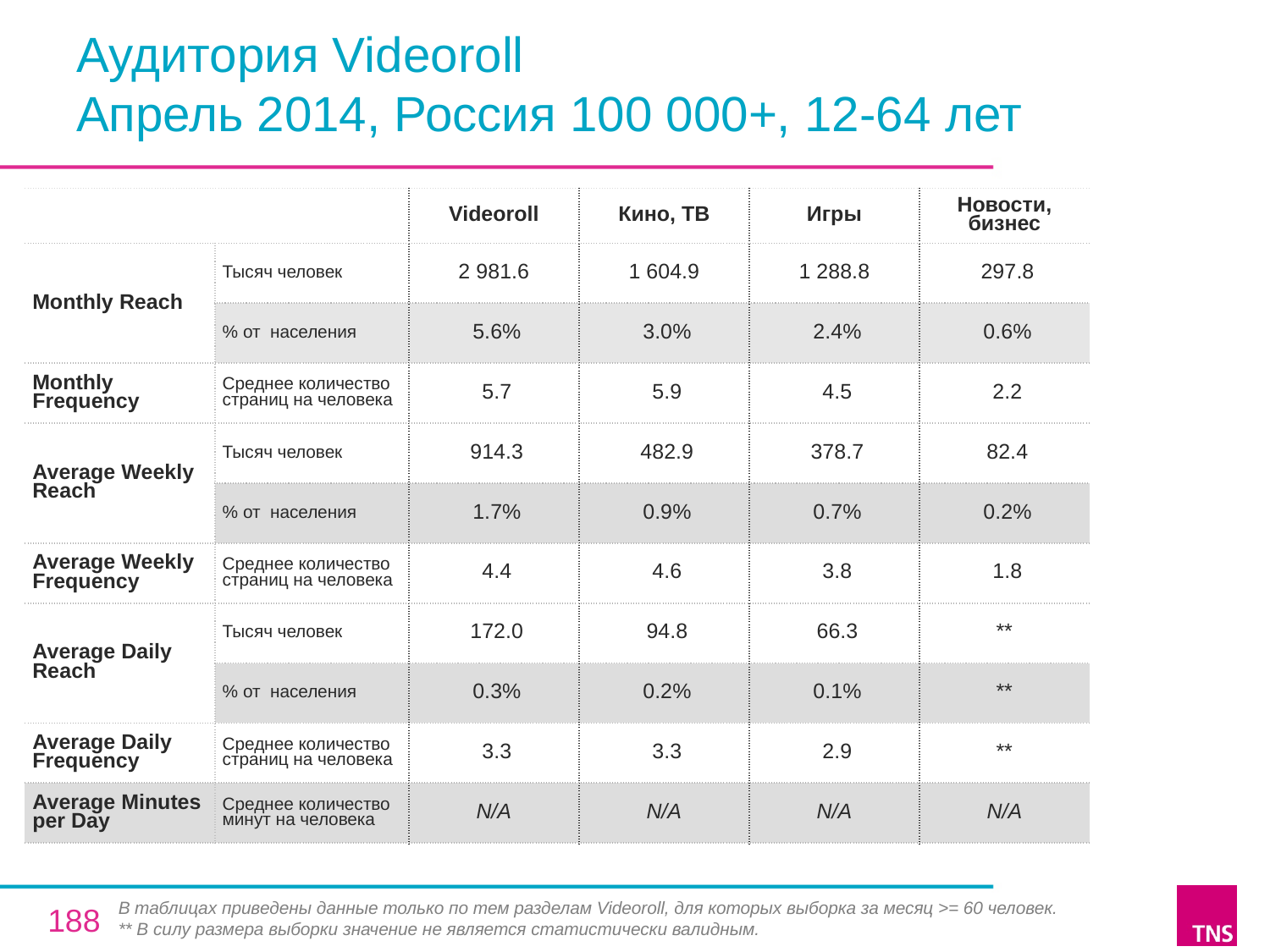

# Аудитория Videoroll Апрель 2014, Россия 100 000+, 12-64 лет
|  |  | Videoroll | Кино, ТВ | Игры | Новости, бизнес |
| --- | --- | --- | --- | --- | --- |
| Monthly Reach | Тысяч человек | 2 981.6 | 1 604.9 | 1 288.8 | 297.8 |
|  | % от населения | 5.6% | 3.0% | 2.4% | 0.6% |
| Monthly Frequency | Среднее количество страниц на человека | 5.7 | 5.9 | 4.5 | 2.2 |
| Average Weekly Reach | Тысяч человек | 914.3 | 482.9 | 378.7 | 82.4 |
|  | % от населения | 1.7% | 0.9% | 0.7% | 0.2% |
| Average Weekly Frequency | Среднее количество страниц на человека | 4.4 | 4.6 | 3.8 | 1.8 |
| Average Daily Reach | Тысяч человек | 172.0 | 94.8 | 66.3 | \*\* |
|  | % от населения | 0.3% | 0.2% | 0.1% | \*\* |
| Average Daily Frequency | Среднее количество страниц на человека | 3.3 | 3.3 | 2.9 | \*\* |
| Average Minutes per Day | Среднее количество минут на человека | N/A | N/A | N/A | N/A |
В таблицах приведены данные только по тем разделам Videoroll, для которых выборка за месяц >= 60 человек.
** В силу размера выборки значение не является статистически валидным.
188